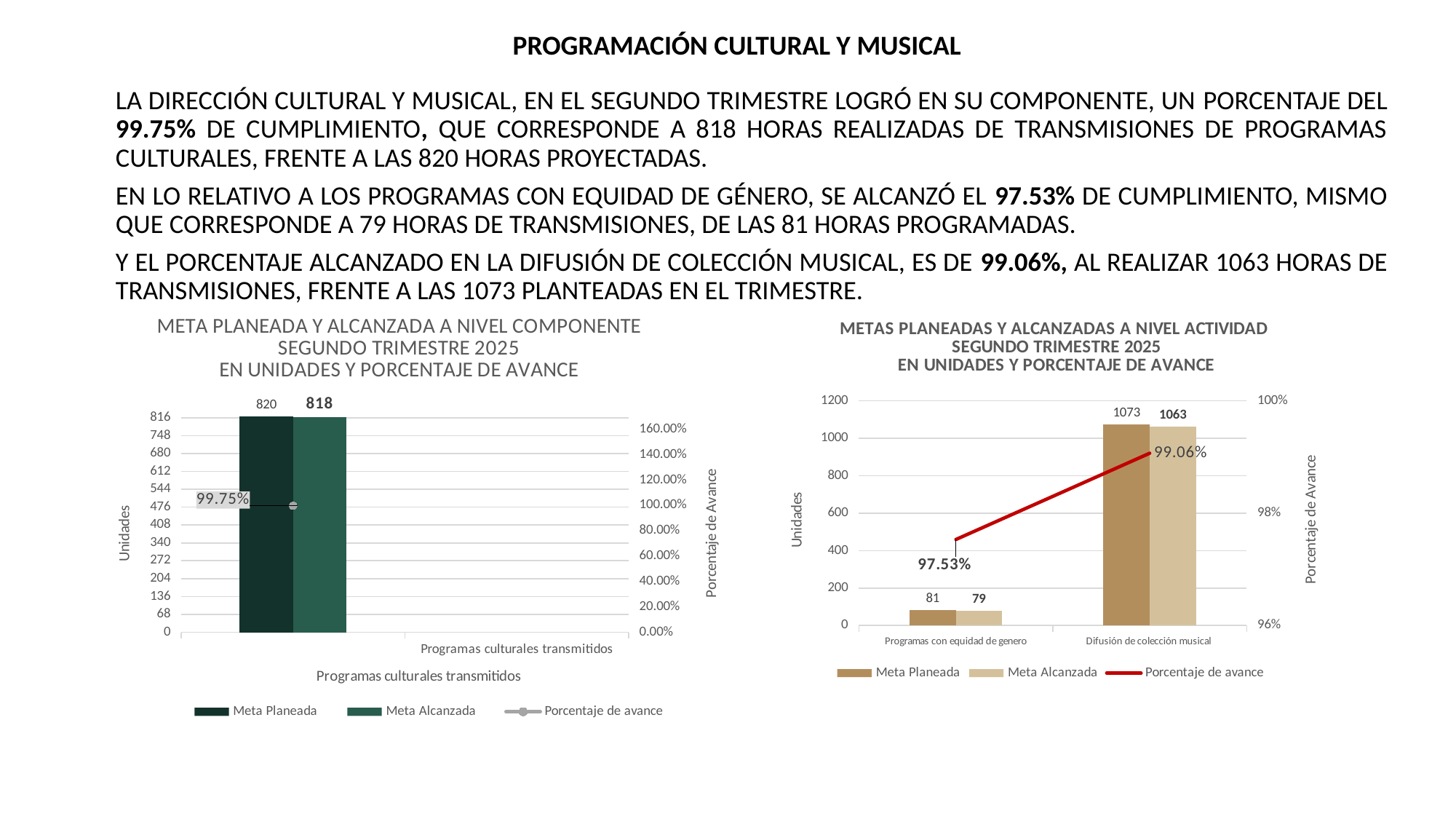

PROGRAMACIÓN CULTURAL Y MUSICAL
LA DIRECCIÓN CULTURAL Y MUSICAL, EN EL SEGUNDO TRIMESTRE LOGRÓ EN SU COMPONENTE, UN PORCENTAJE DEL 99.75% DE CUMPLIMIENTO, QUE CORRESPONDE A 818 HORAS REALIZADAS DE TRANSMISIONES DE PROGRAMAS CULTURALES, FRENTE A LAS 820 HORAS PROYECTADAS.
EN LO RELATIVO A LOS PROGRAMAS CON EQUIDAD DE GÉNERO, SE ALCANZÓ EL 97.53% DE CUMPLIMIENTO, MISMO QUE CORRESPONDE A 79 HORAS DE TRANSMISIONES, DE LAS 81 HORAS PROGRAMADAS.
Y EL PORCENTAJE ALCANZADO EN LA DIFUSIÓN DE COLECCIÓN MUSICAL, ES DE 99.06%, AL REALIZAR 1063 HORAS DE TRANSMISIONES, FRENTE A LAS 1073 PLANTEADAS EN EL TRIMESTRE.

### Chart: METAS PLANEADAS Y ALCANZADAS A NIVEL ACTIVIDAD
SEGUNDO TRIMESTRE 2025
EN UNIDADES Y PORCENTAJE DE AVANCE

| Category | Meta Planeada | Meta Alcanzada |  |
|---|---|---|---|
| Programas con equidad de genero | 81.0 | 79.0 | 0.9753086419753086 |
| Difusión de colección musical  | 1073.0 | 1063.0 | 0.9906803355079217 |

[unsupported chart]